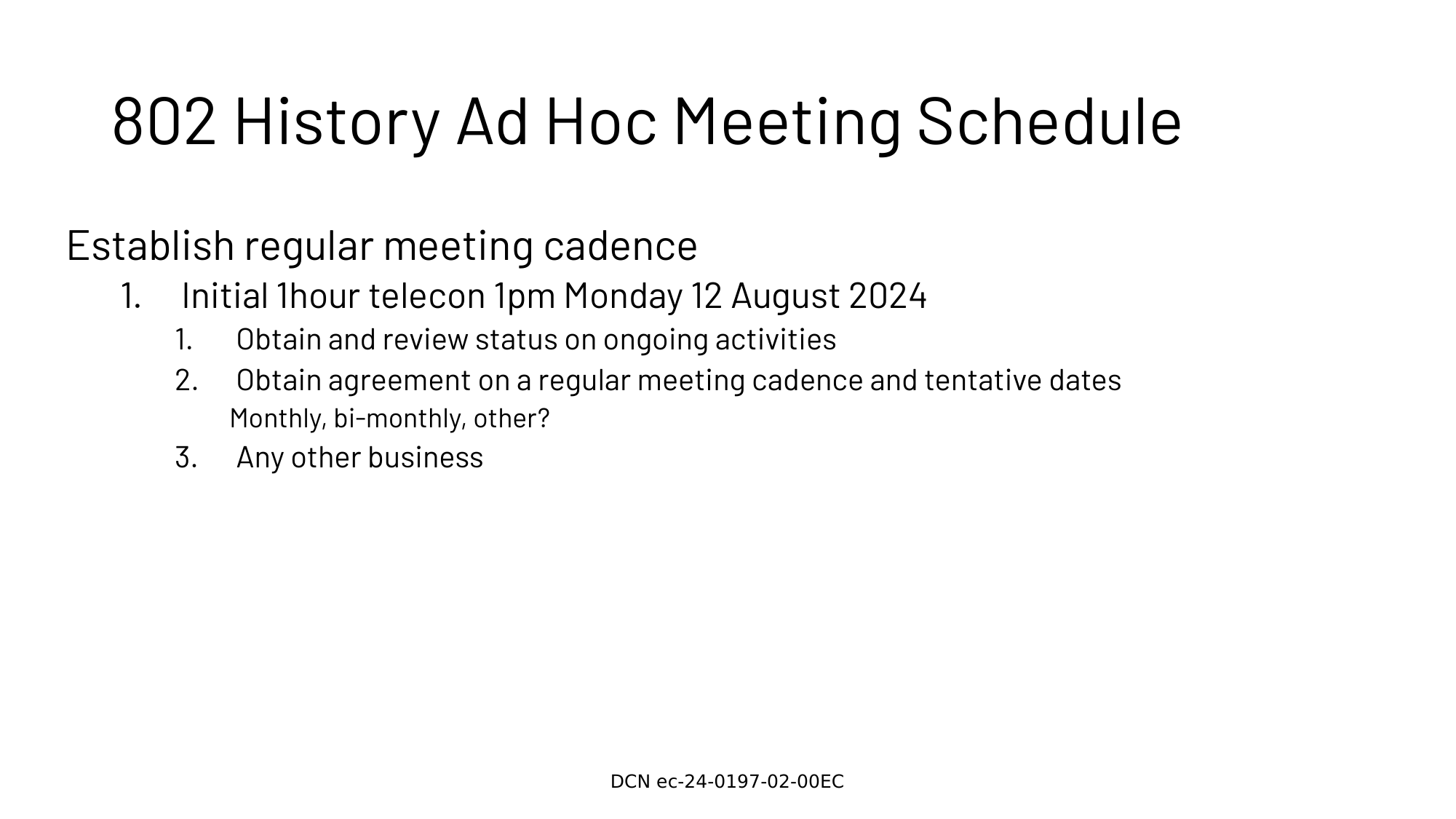

# 802 History Ad Hoc Meeting Schedule
Establish regular meeting cadence
Initial 1hour telecon 1pm Monday 12 August 2024
Obtain and review status on ongoing activities
Obtain agreement on a regular meeting cadence and tentative dates
Monthly, bi-monthly, other?
Any other business

DCN ec-24-0197-02-00EC